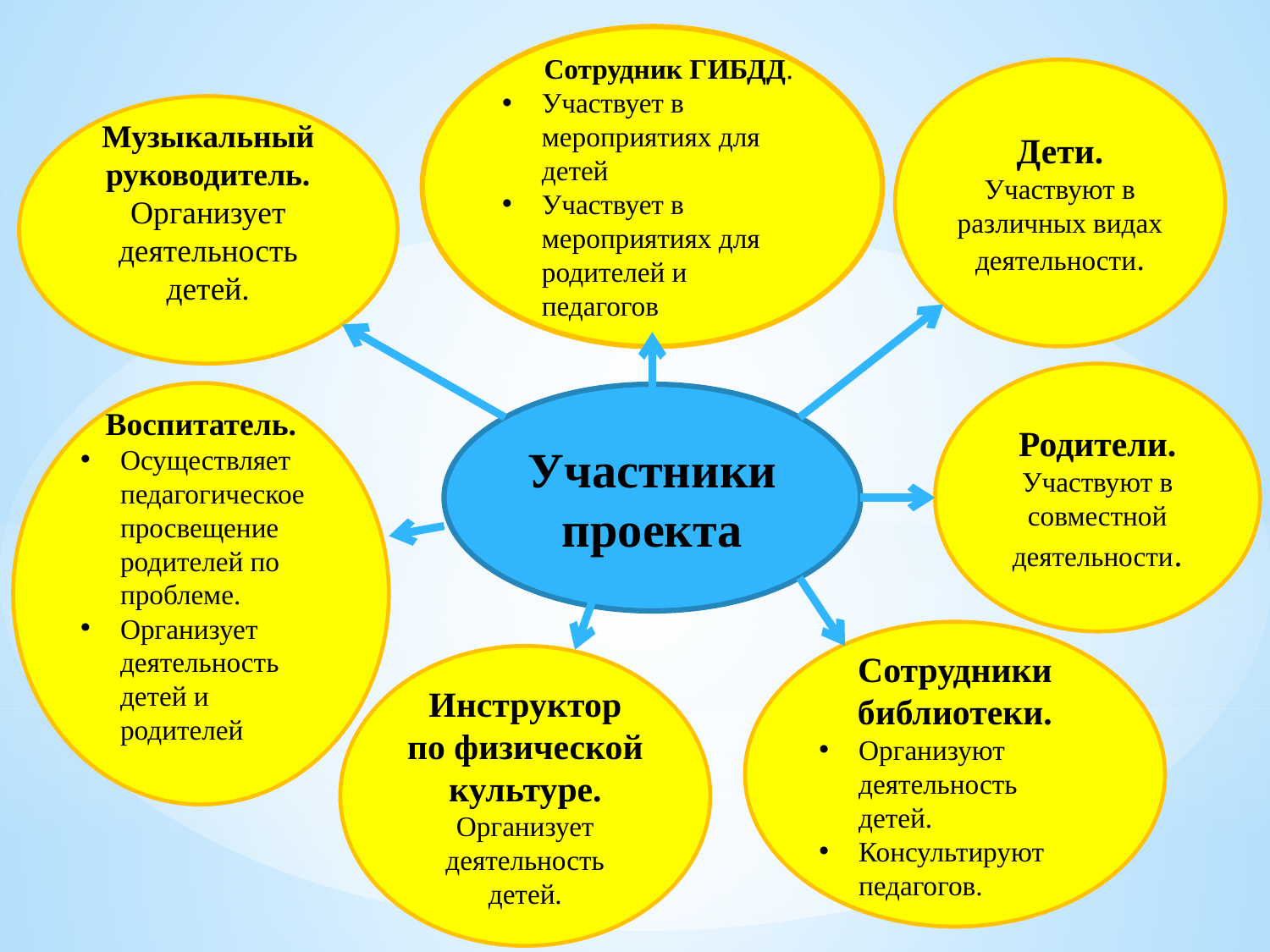

Сотрудник ГИБДД.
Участвует в мероприятиях для детей
Участвует в мероприятиях для родителей и педагогов
Дети.
Участвуют в различных видах деятельности.
Музыкальный руководитель.
Организует деятельность детей.

Родители.
Участвуют в совместной деятельности.
Воспитатель.
Осуществляет педагогическое просвещение родителей по проблеме.
Организует деятельность детей и родителей

Участники проекта
Сотрудники библиотеки.
Организуют деятельность детей.
Консультируют педагогов.
Инструктор по физической культуре.
Организует деятельность детей.